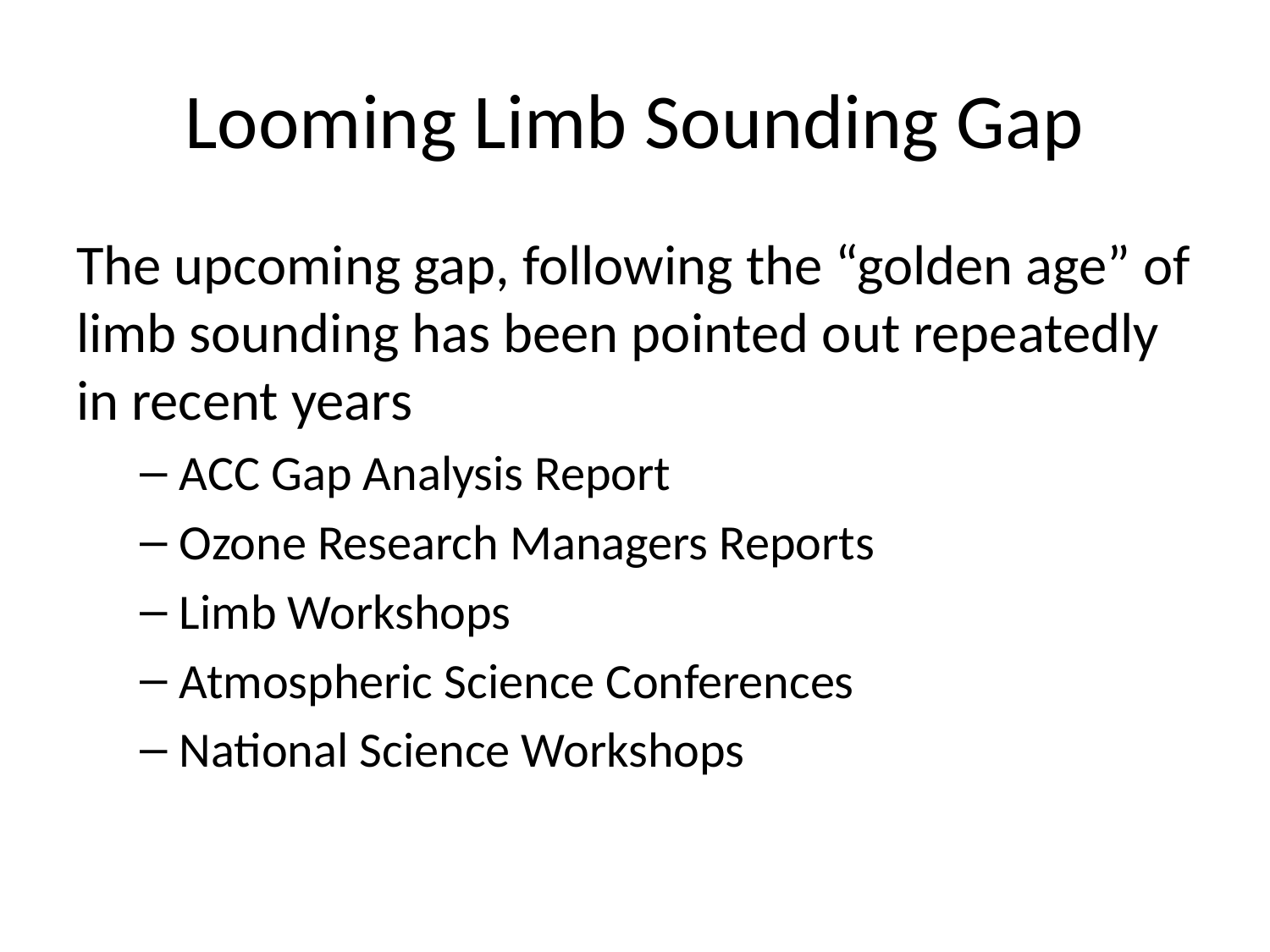

# Looming Limb Sounding Gap
The upcoming gap, following the “golden age” of limb sounding has been pointed out repeatedly in recent years
ACC Gap Analysis Report
Ozone Research Managers Reports
Limb Workshops
Atmospheric Science Conferences
National Science Workshops